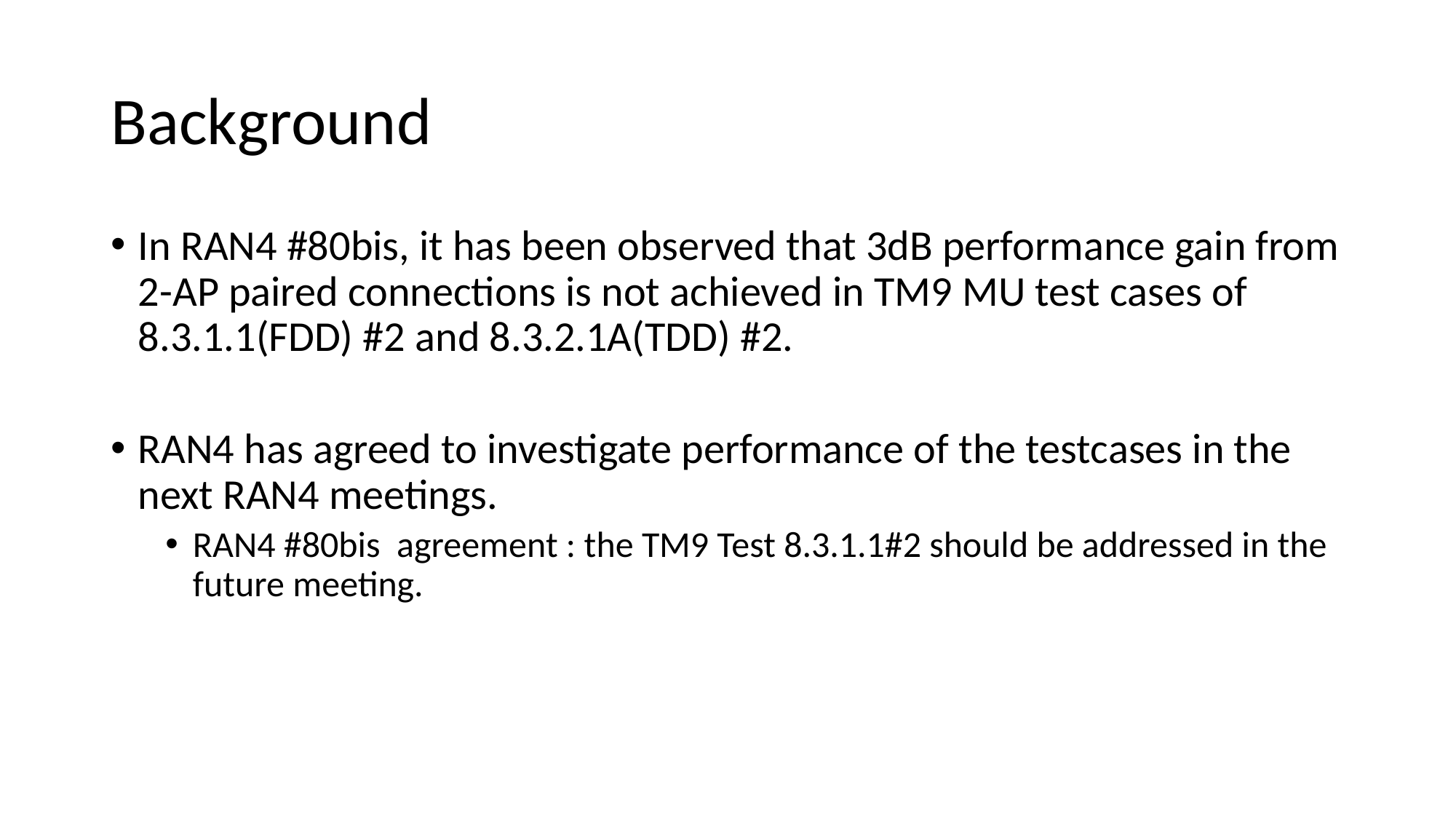

# Background
In RAN4 #80bis, it has been observed that 3dB performance gain from 2-AP paired connections is not achieved in TM9 MU test cases of 8.3.1.1(FDD) #2 and 8.3.2.1A(TDD) #2.
RAN4 has agreed to investigate performance of the testcases in the next RAN4 meetings.
RAN4 #80bis  agreement : the TM9 Test 8.3.1.1#2 should be addressed in the future meeting.